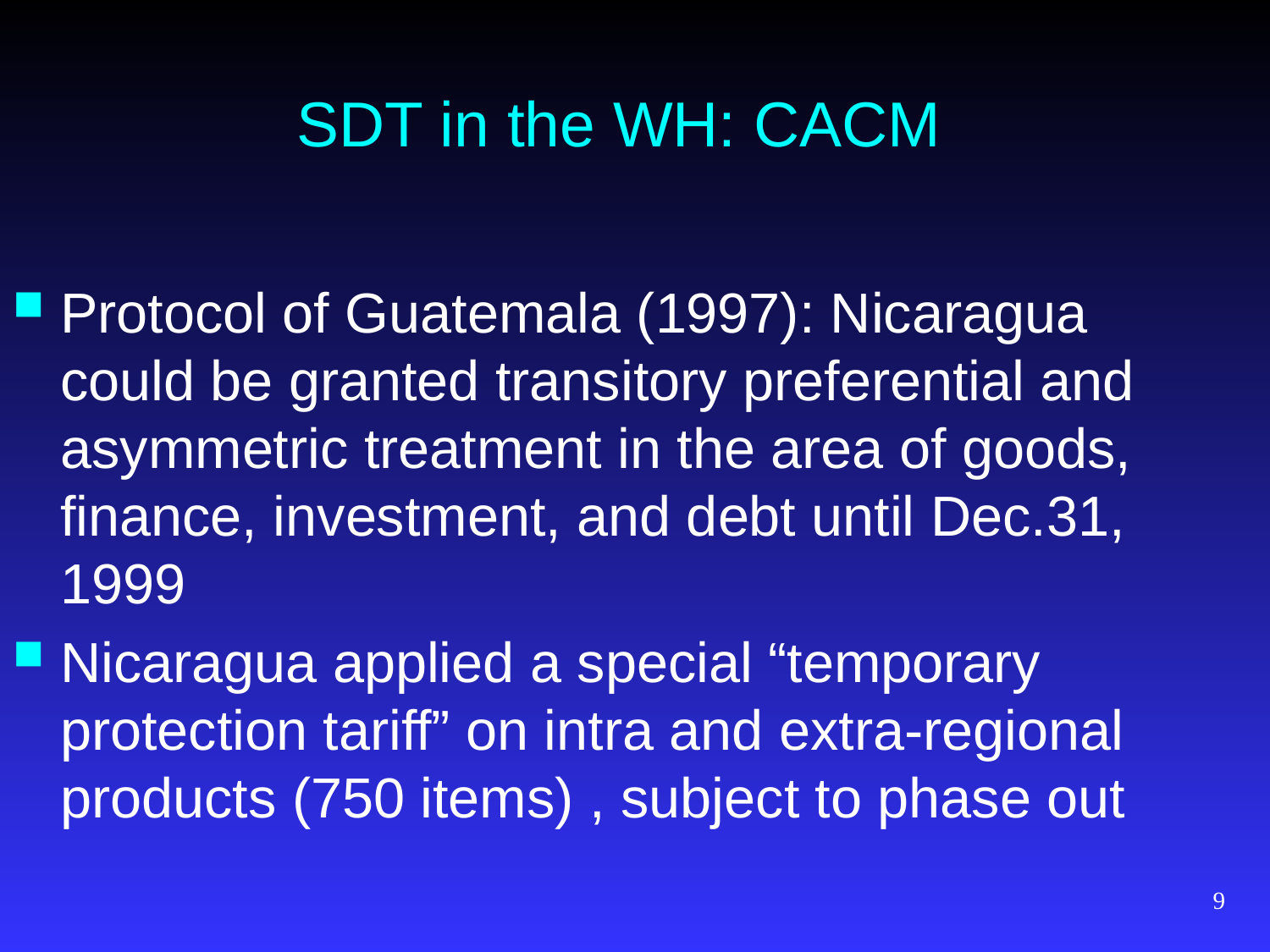

# SDT in the WH: CACM
Protocol of Guatemala (1997): Nicaragua could be granted transitory preferential and asymmetric treatment in the area of goods, finance, investment, and debt until Dec.31, 1999
Nicaragua applied a special “temporary protection tariff” on intra and extra-regional products (750 items) , subject to phase out
9